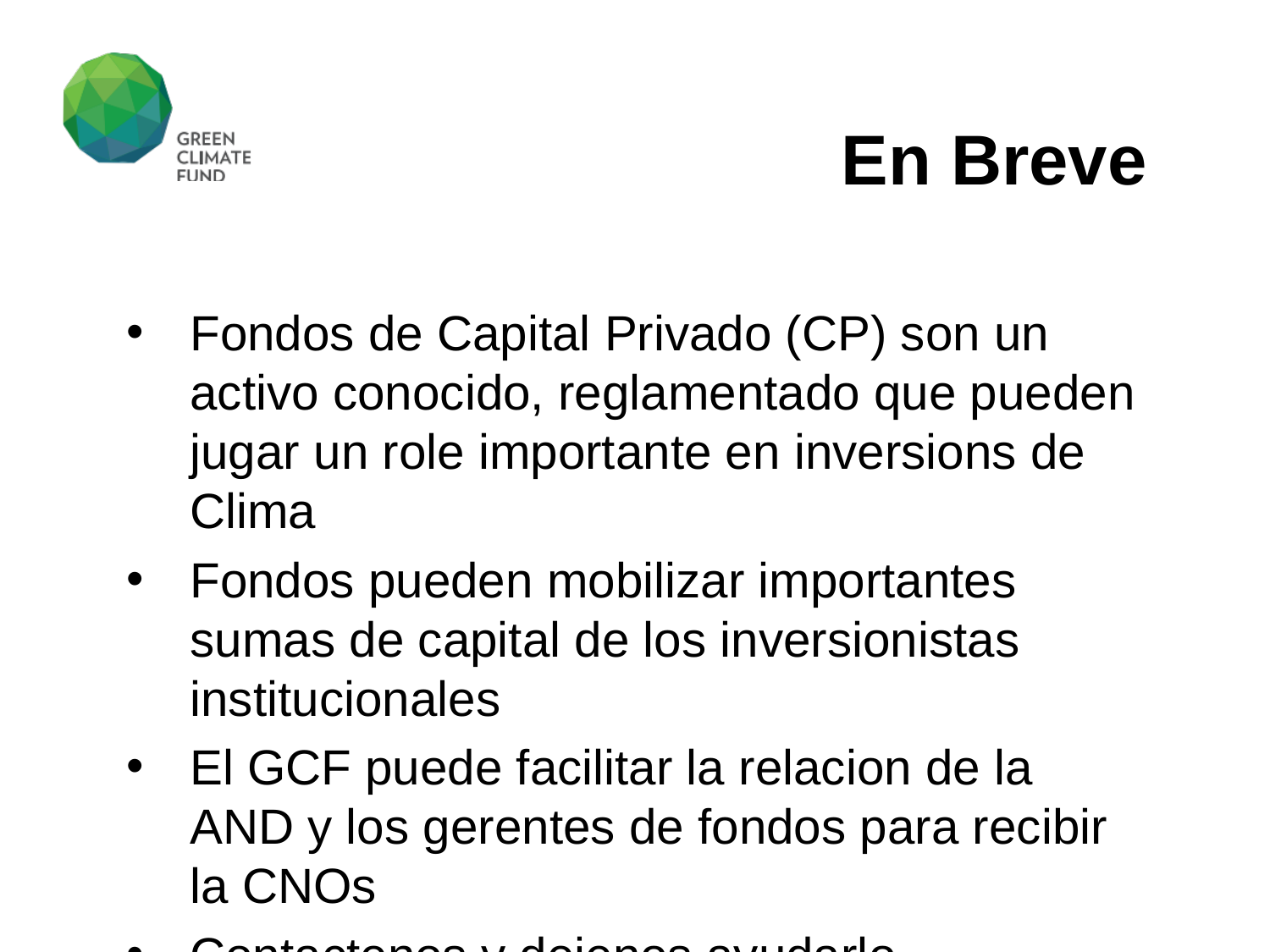

# En Breve
Fondos de Capital Privado (CP) son un activo conocido, reglamentado que pueden jugar un role importante en inversions de Clima
Fondos pueden mobilizar importantes sumas de capital de los inversionistas institucionales
El GCF puede facilitar la relacion de la AND y los gerentes de fondos para recibir la CNOs
Contactenos y dejenos ayudarlo